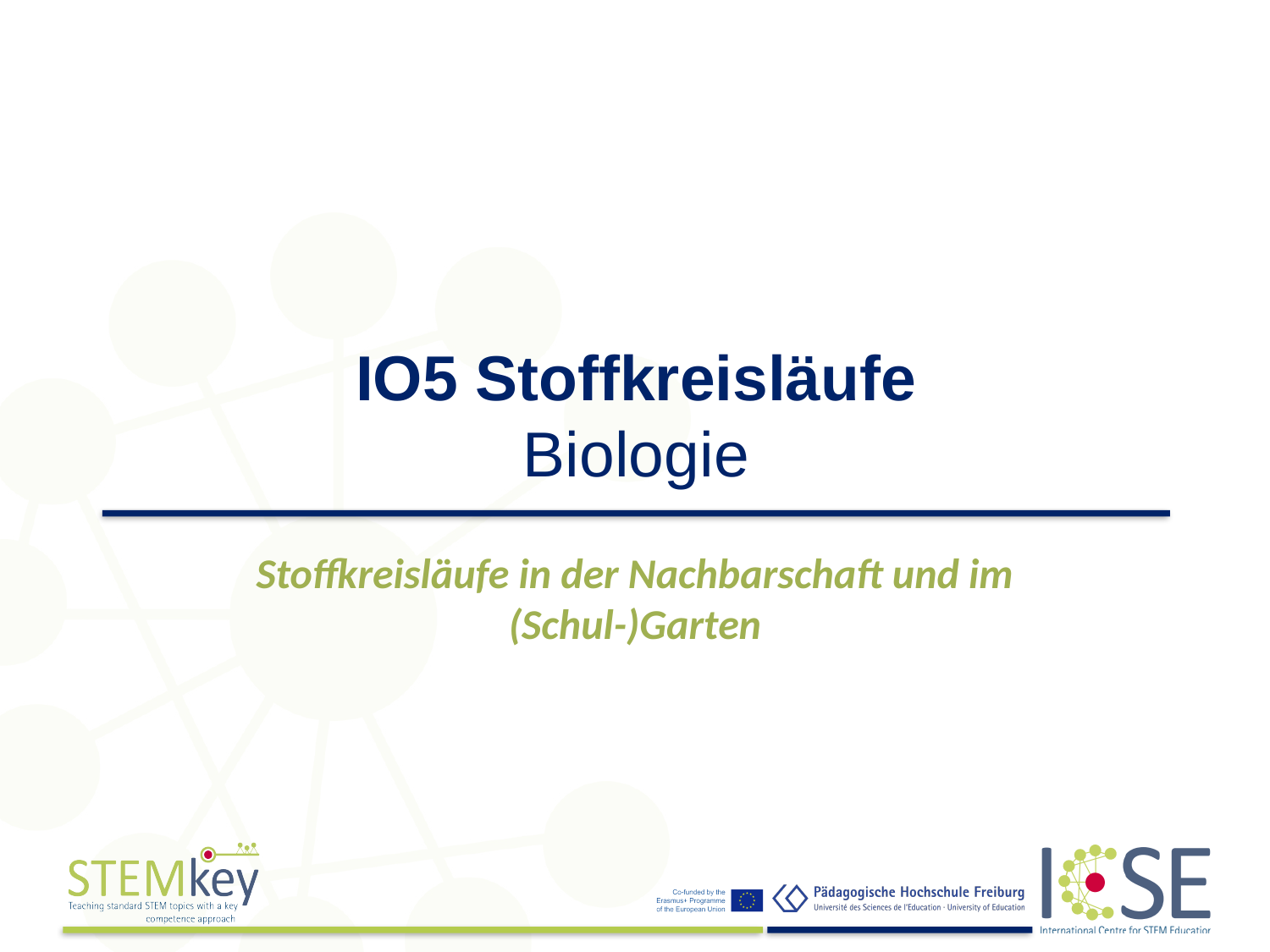

# IO5 Stoffkreisläufe Biologie
Stoffkreisläufe in der Nachbarschaft und im (Schul-)Garten